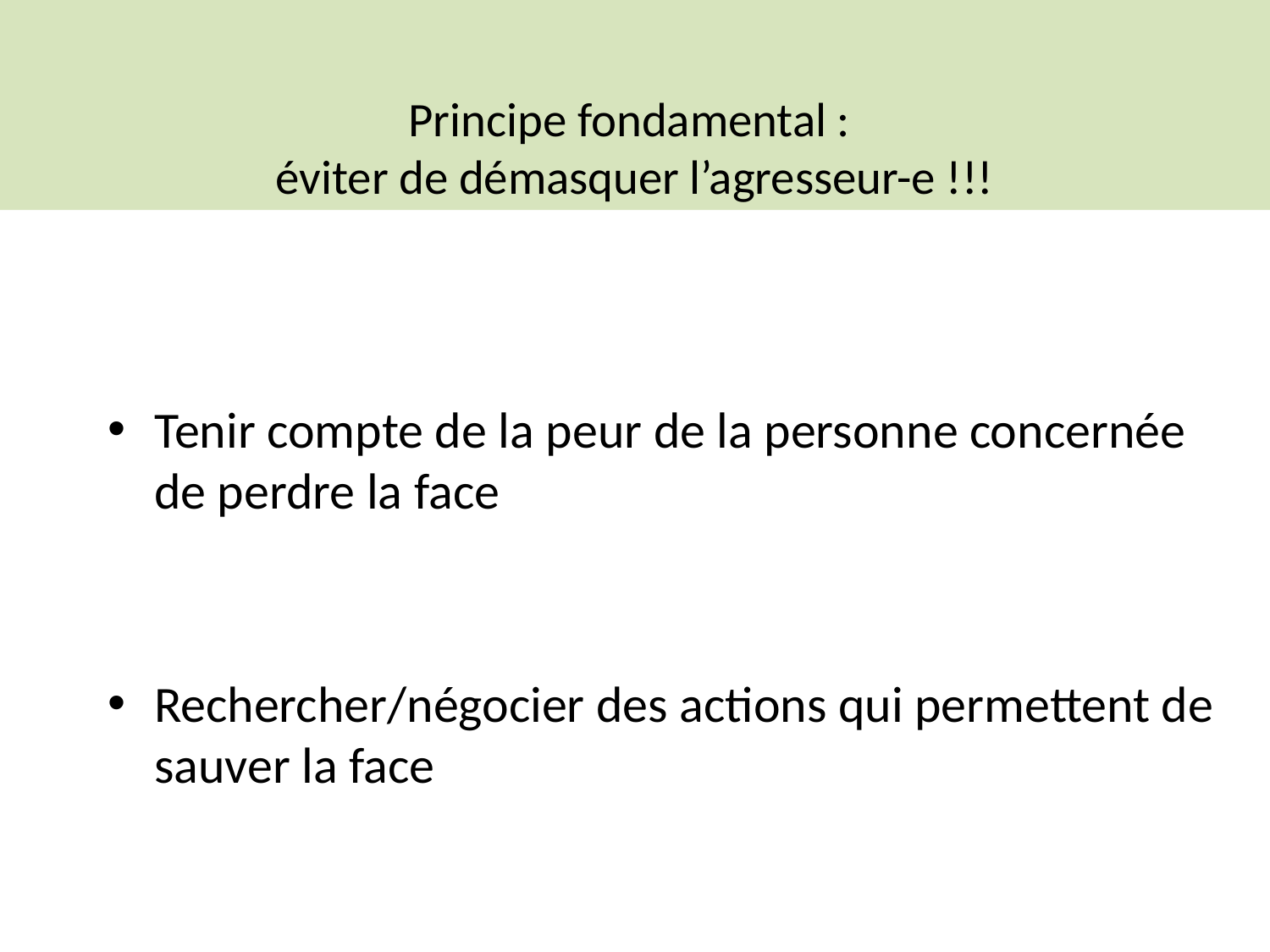

# Principe fondamental : éviter de démasquer l’agresseur-e !!!

Tenir compte de la peur de la personne concernée de perdre la face

Rechercher/négocier des actions qui permettent de sauver la face